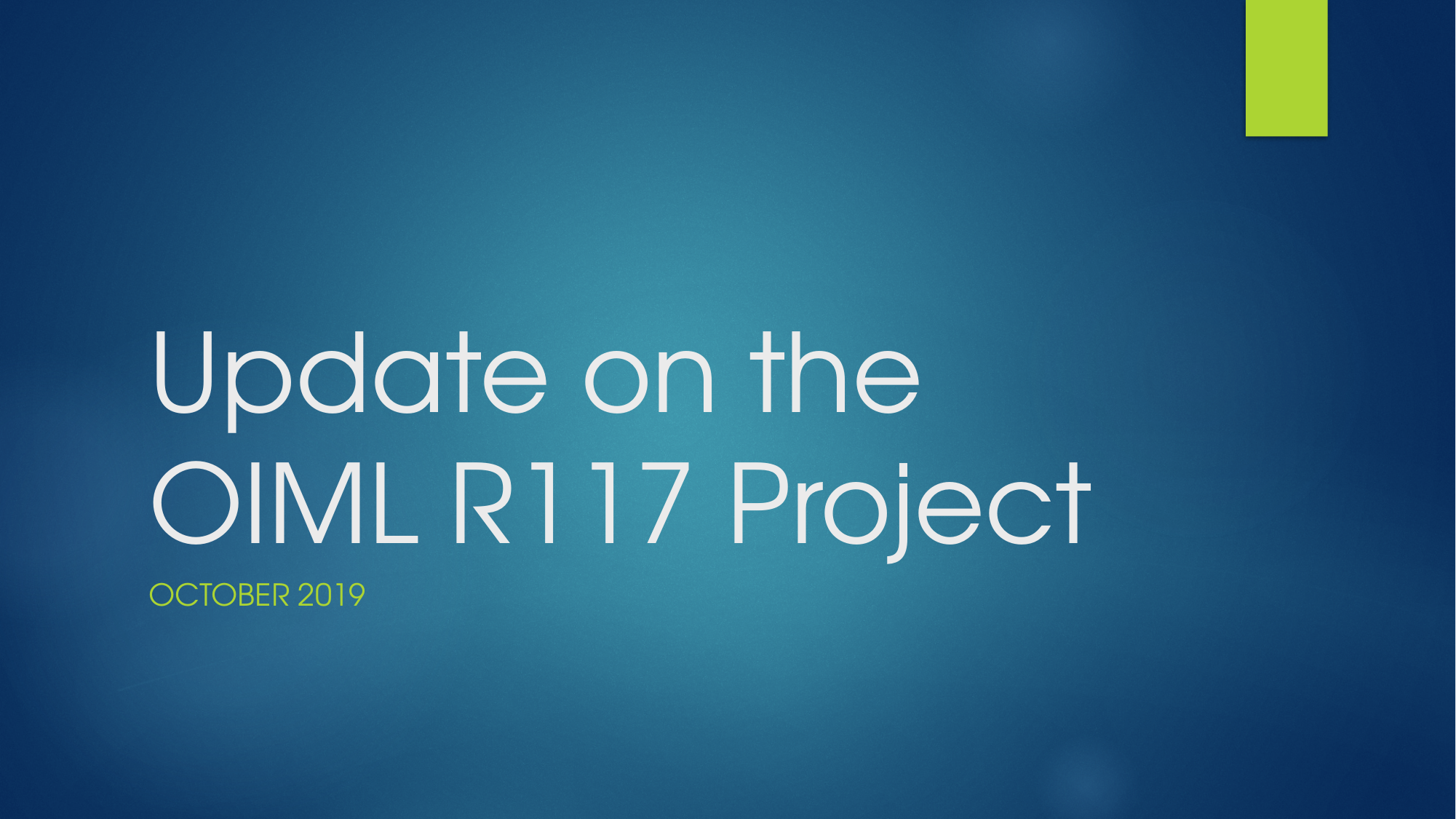

# Update on the OIML R117 Project
October 2019